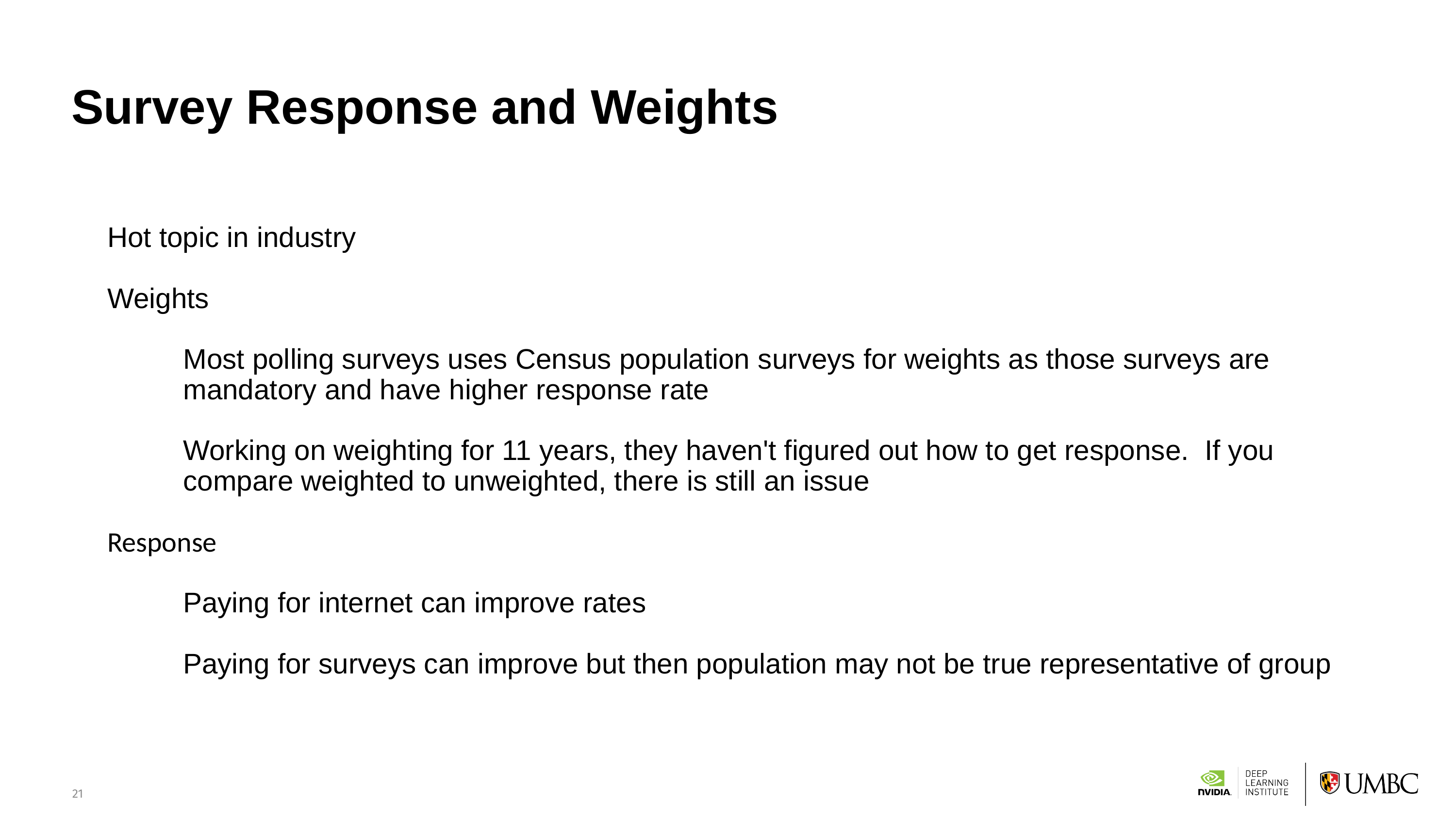

# Survey Response and Weights
Hot topic in industry
Weights
Most polling surveys uses Census population surveys for weights as those surveys are mandatory and have higher response rate
Working on weighting for 11 years, they haven't figured out how to get response.  If you compare weighted to unweighted, there is still an issue
Response
Paying for internet can improve rates
Paying for surveys can improve but then population may not be true representative of group